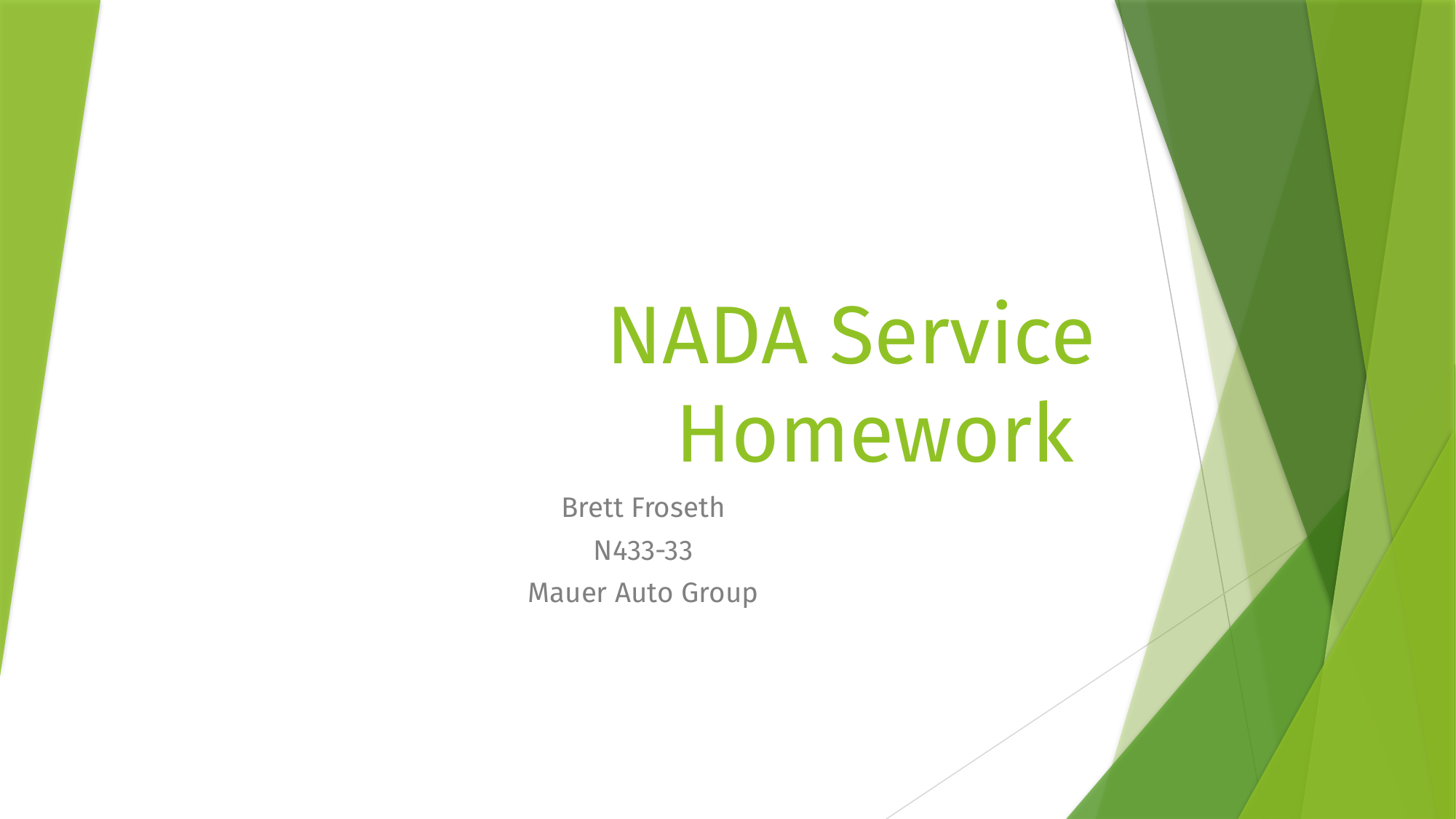

# NADA Service Homework
Brett Froseth
N433-33
Mauer Auto Group